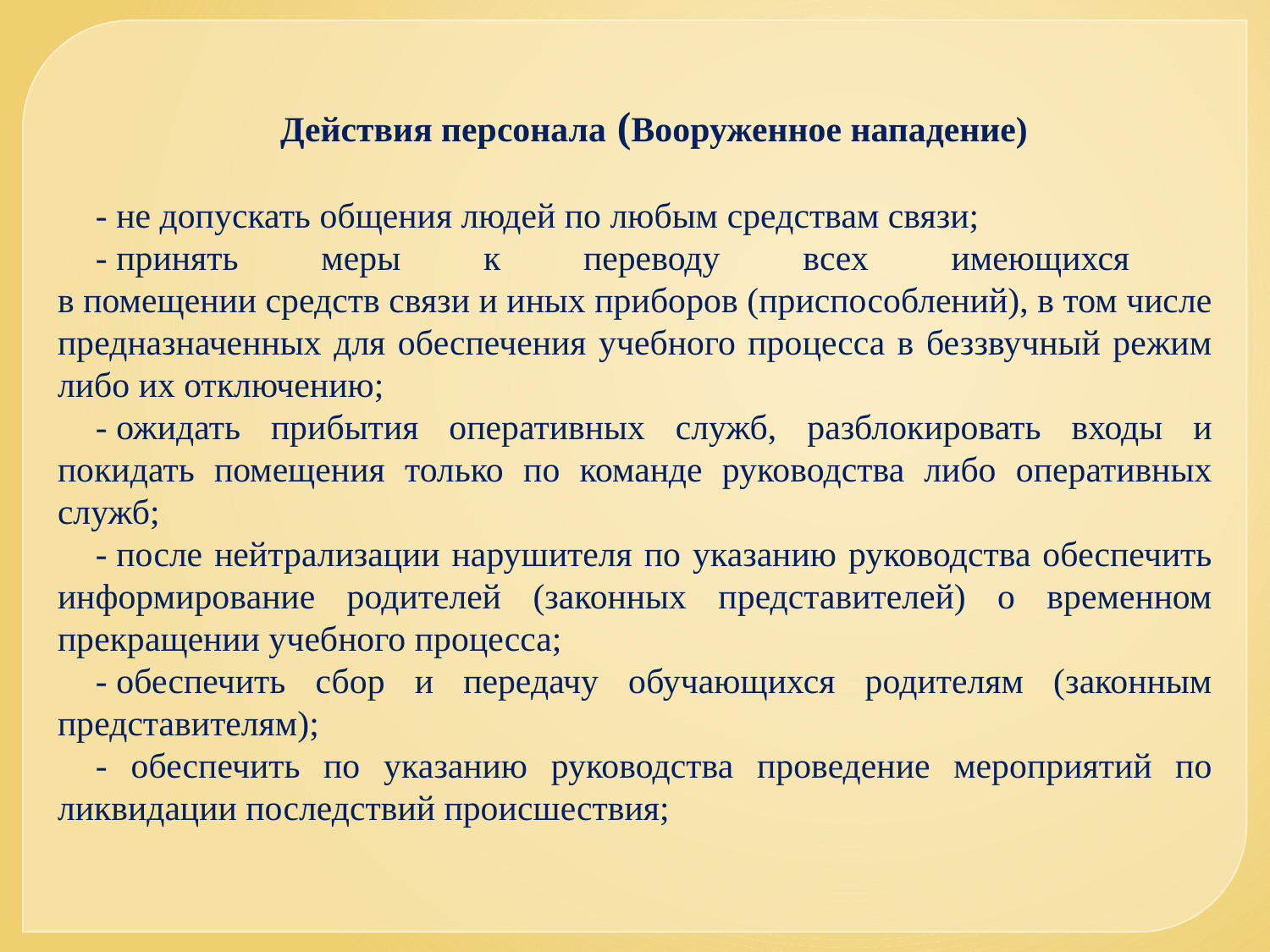

Действия персонала (Вооруженное нападение)

- не допускать общения людей по любым средствам связи;
- принять меры к переводу всех имеющихся
в помещении средств связи и иных приборов (приспособлений), в том числе предназначенных для обеспечения учебного процесса в беззвучный режим либо их отключению;
- ожидать прибытия оперативных служб, разблокировать входы и покидать помещения только по команде руководства либо оперативных служб;
- после нейтрализации нарушителя по указанию руководства обеспечить информирование родителей (законных представителей) о временном прекращении учебного процесса;
- обеспечить сбор и передачу обучающихся родителям (законным представителям);
- обеспечить по указанию руководства проведение мероприятий по ликвидации последствий происшествия;